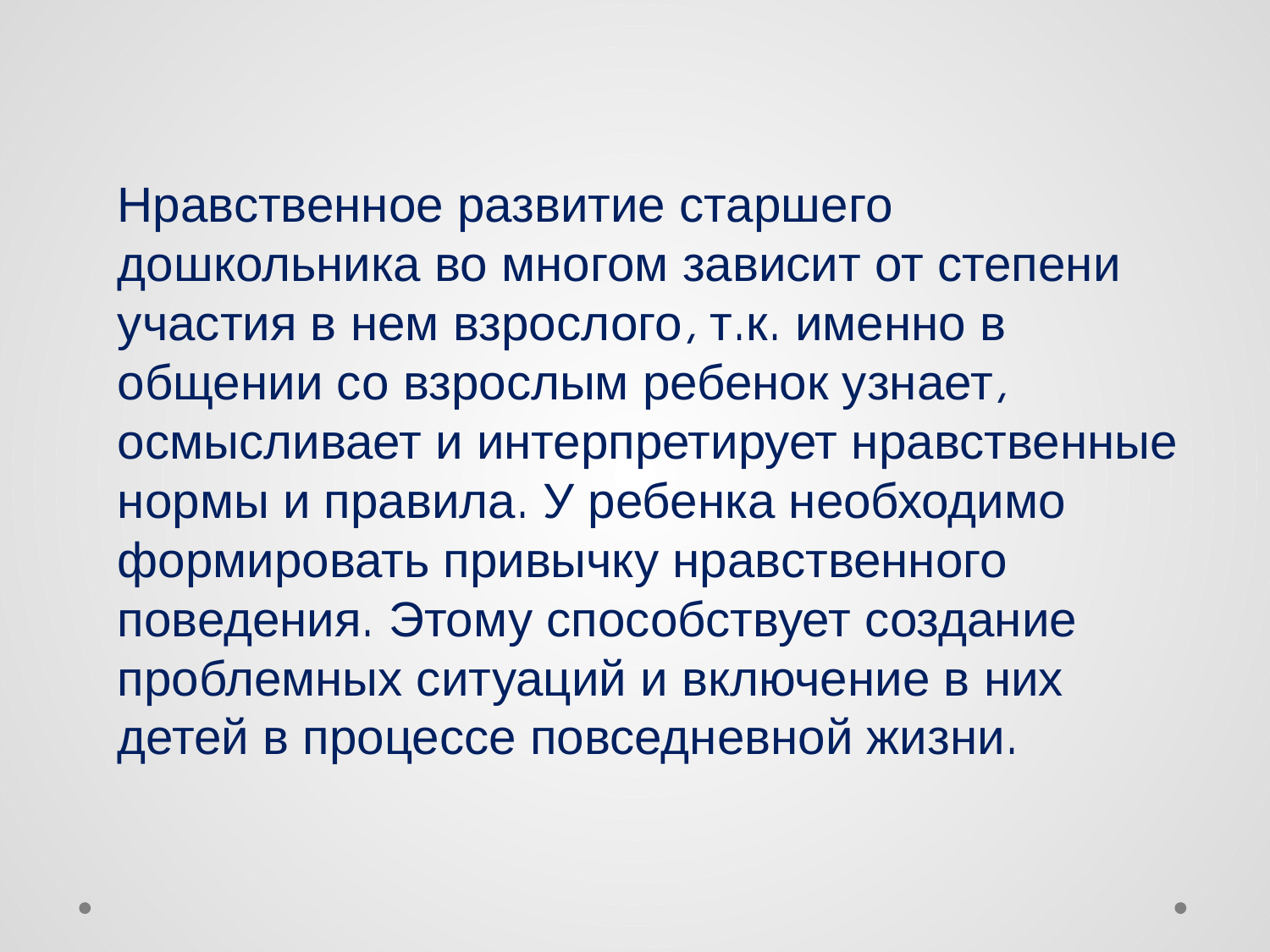

#
Нравственное развитие старшего дошкольника во многом зависит от степени участия в нем взрослого, т.к. именно в общении со взрослым ребенок узнает, осмысливает и интерпретирует нравственные нормы и правила. У ребенка необходимо формировать привычку нравственного поведения. Этому способствует создание проблемных ситуаций и включение в них детей в процессе повседневной жизни.